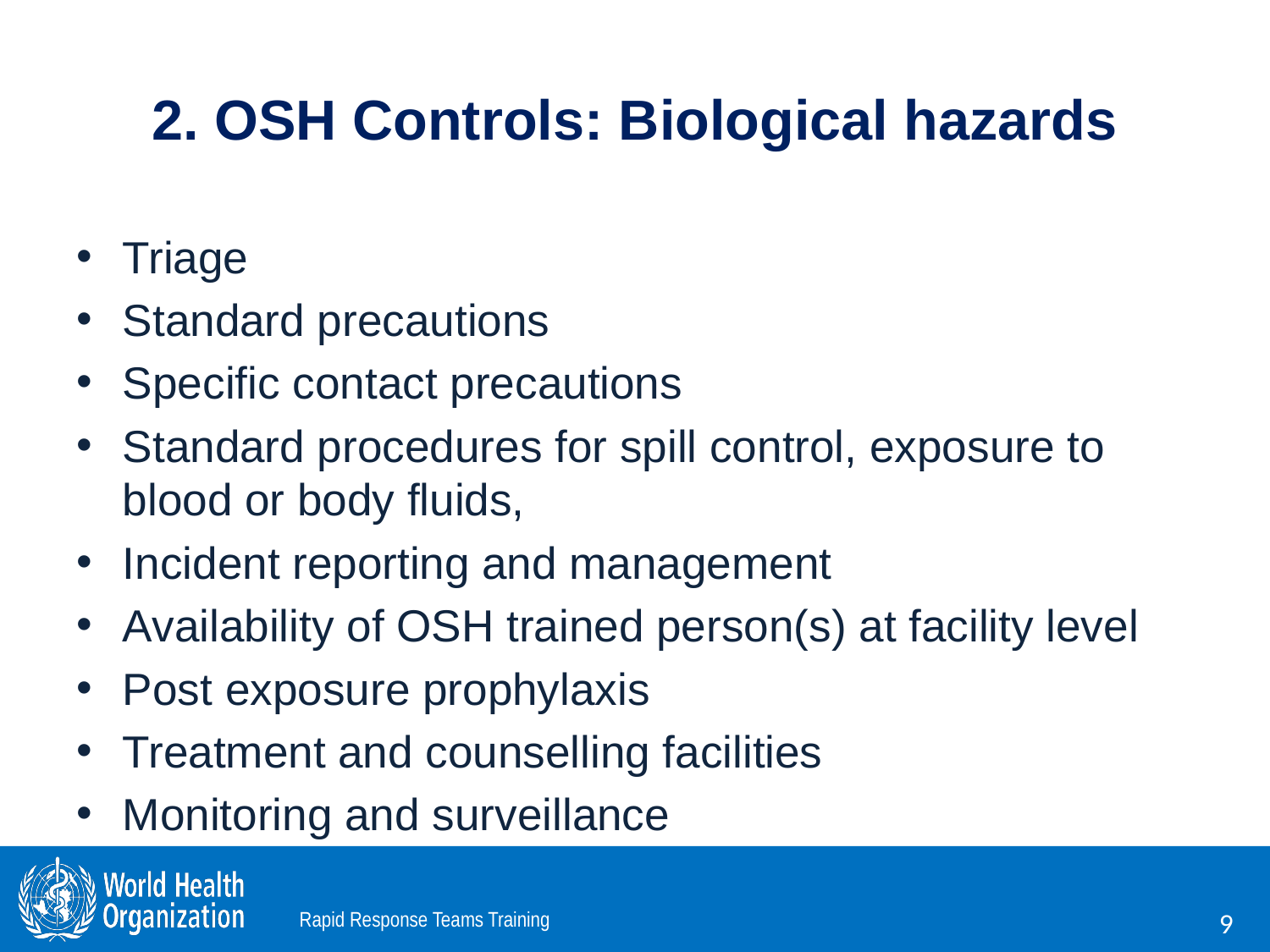

# 2. OSH Controls: Biological hazards
Triage
Standard precautions
Specific contact precautions
Standard procedures for spill control, exposure to blood or body fluids,
Incident reporting and management
Availability of OSH trained person(s) at facility level
Post exposure prophylaxis
Treatment and counselling facilities
Monitoring and surveillance